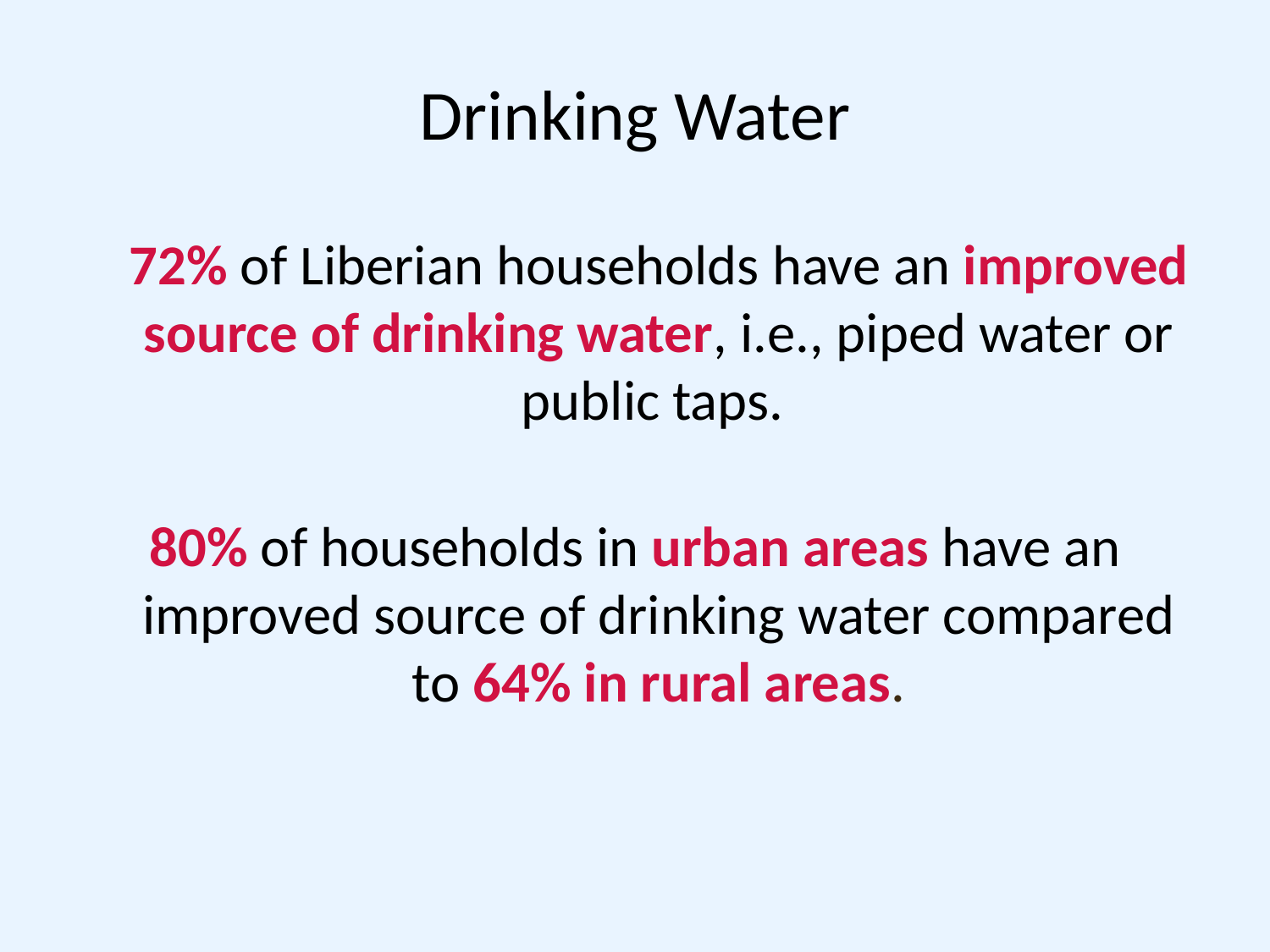

# Drinking Water
	72% of Liberian households have an improved source of drinking water, i.e., piped water or public taps.
80% of households in urban areas have an improved source of drinking water compared to 64% in rural areas.